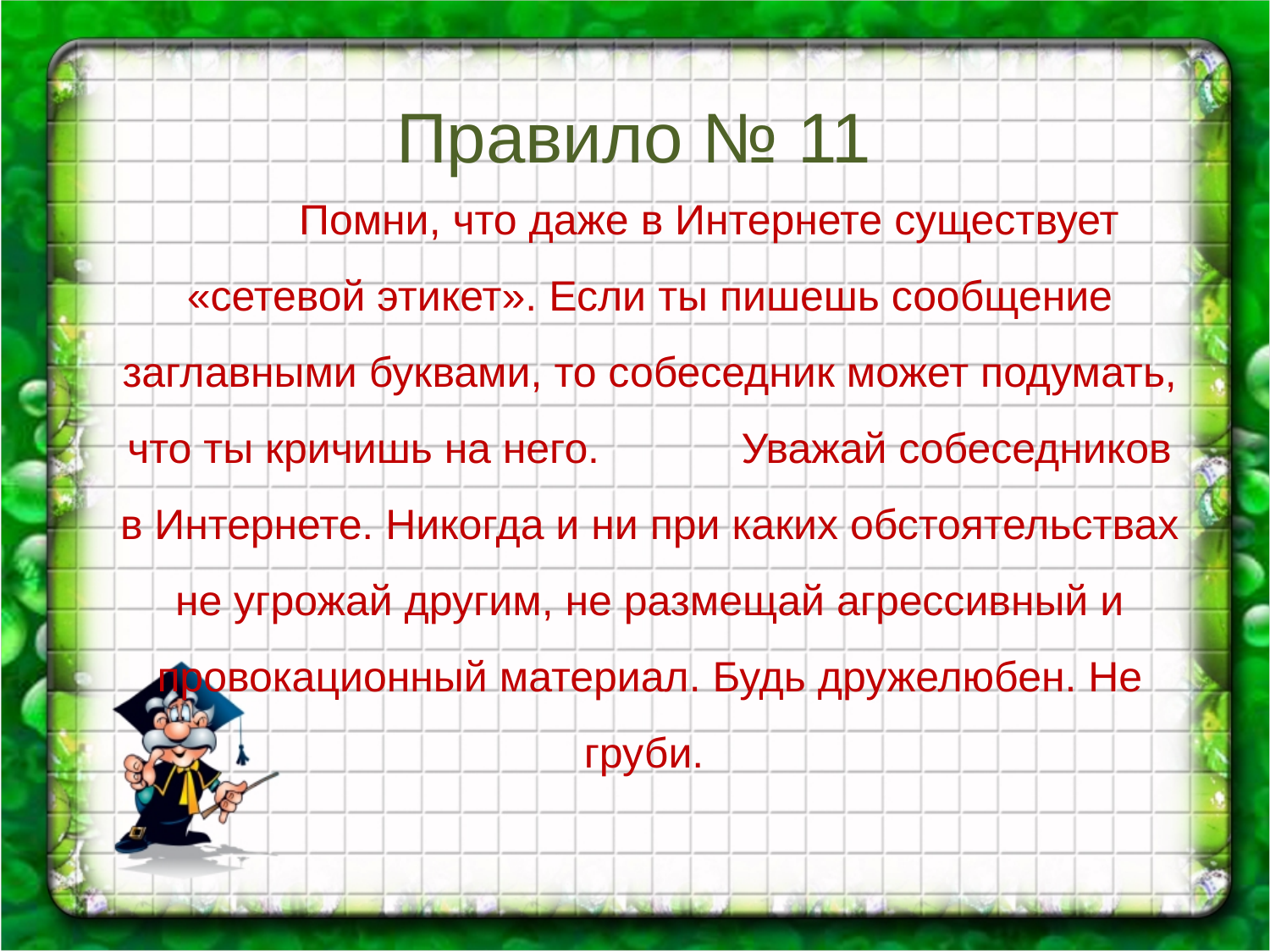

Правило № 11
          Помни, что даже в Интернете существует «сетевой этикет». Если ты пишешь сообщение заглавными буквами, то собеседник может подумать, что ты кричишь на него.            Уважай собеседников в Интернете. Никогда и ни при каких обстоятельствах не угрожай другим, не размещай агрессивный и провокационный материал. Будь дружелюбен. Не груби.